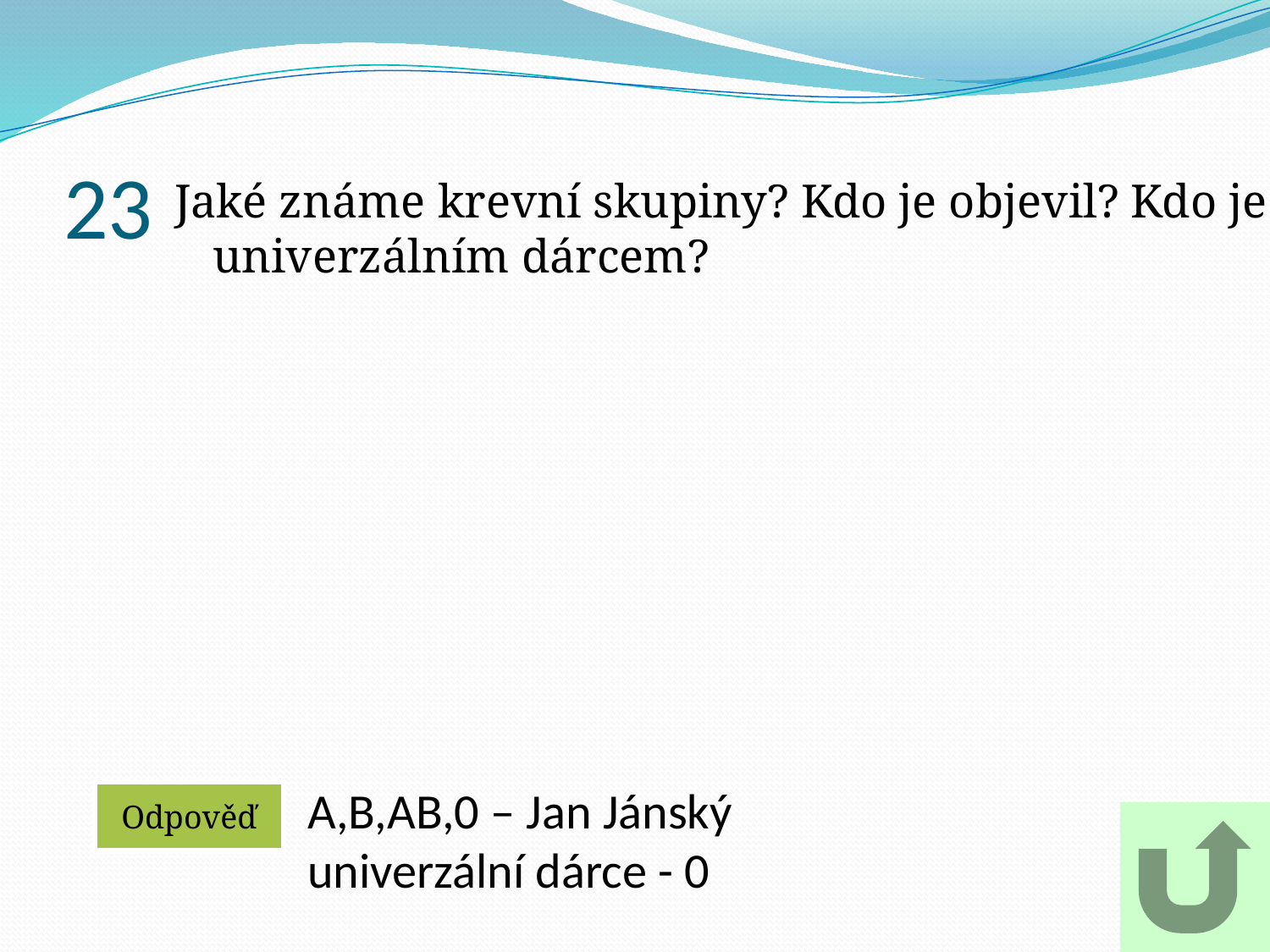

# 23
Jaké známe krevní skupiny? Kdo je objevil? Kdo je univerzálním dárcem?
A,B,AB,0 – Jan Jánský
univerzální dárce - 0
Odpověď